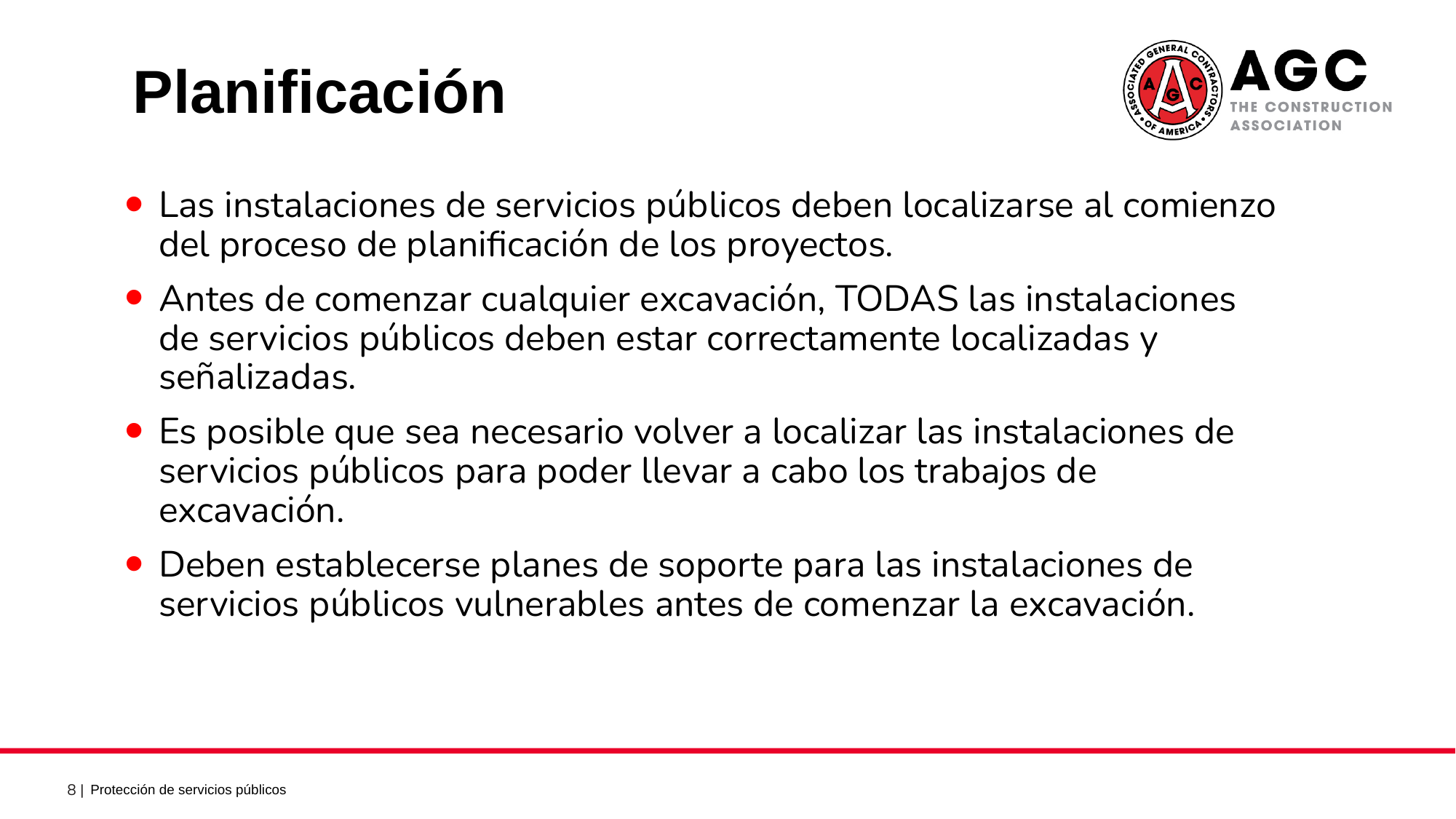

Planificación
Las instalaciones de servicios públicos deben localizarse al comienzo del proceso de planificación de los proyectos.
Antes de comenzar cualquier excavación, TODAS las instalaciones
de servicios públicos deben estar correctamente localizadas y señalizadas.
Es posible que sea necesario volver a localizar las instalaciones de servicios públicos para poder llevar a cabo los trabajos de excavación.
Deben establecerse planes de soporte para las instalaciones de servicios públicos vulnerables antes de comenzar la excavación.
Protección de servicios públicos